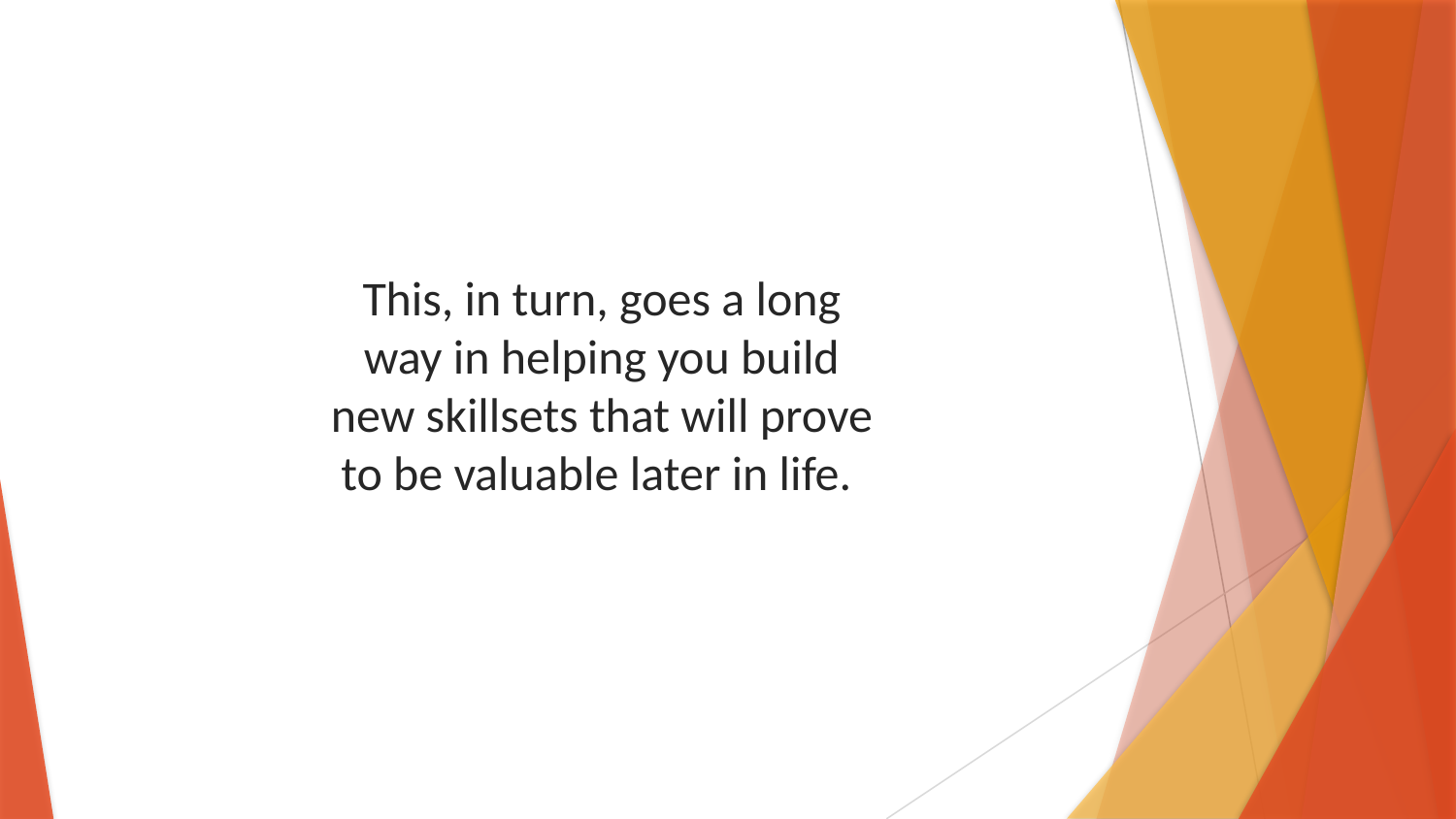

This, in turn, goes a long way in helping you build new skillsets that will prove to be valuable later in life.